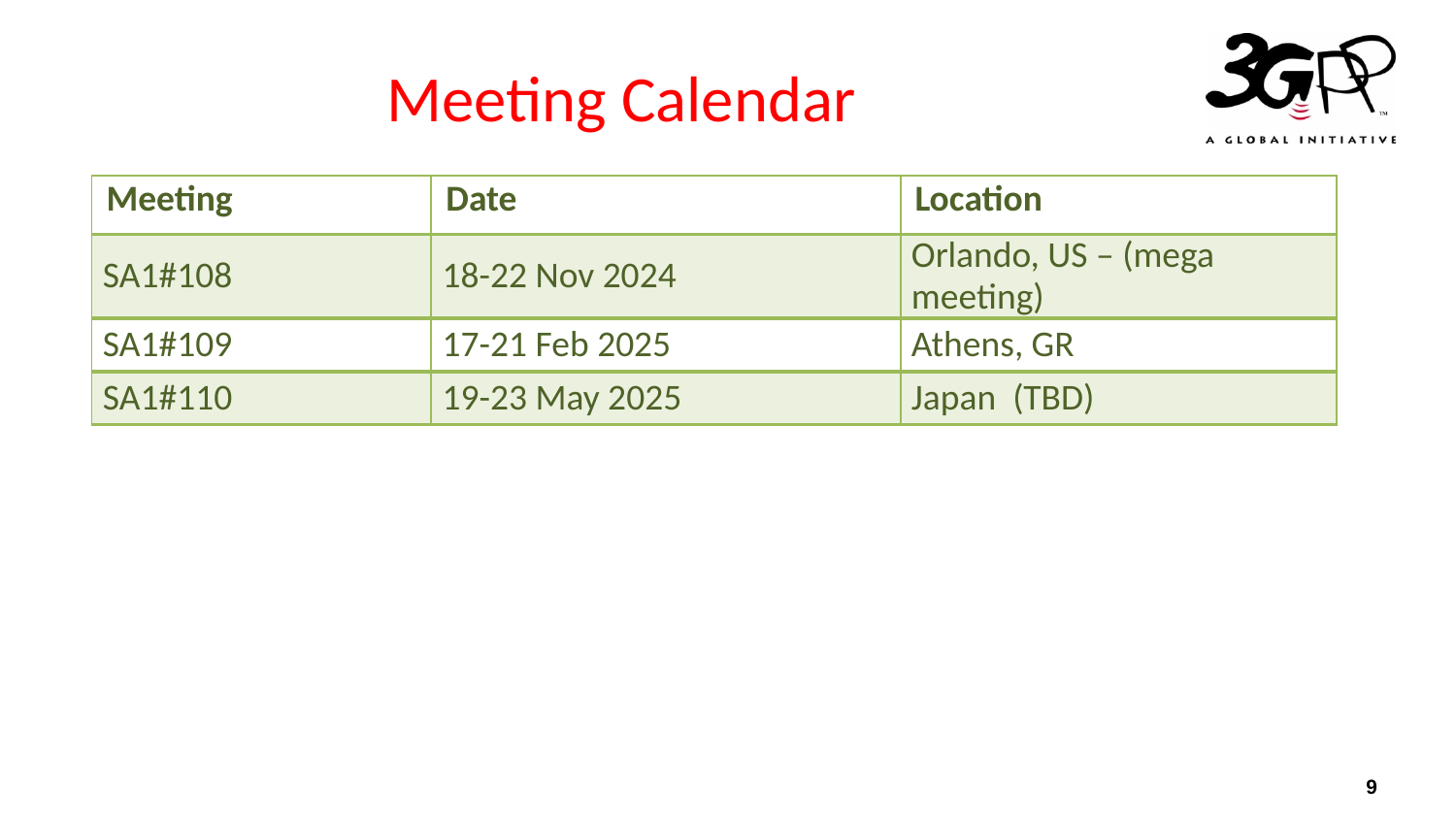

# Meeting Calendar
| Meeting | Date | Location |
| --- | --- | --- |
| SA1#108 | 18-22 Nov 2024 | Orlando, US – (mega meeting) |
| SA1#109 | 17-21 Feb 2025 | Athens, GR |
| SA1#110 | 19-23 May 2025 | Japan (TBD) |